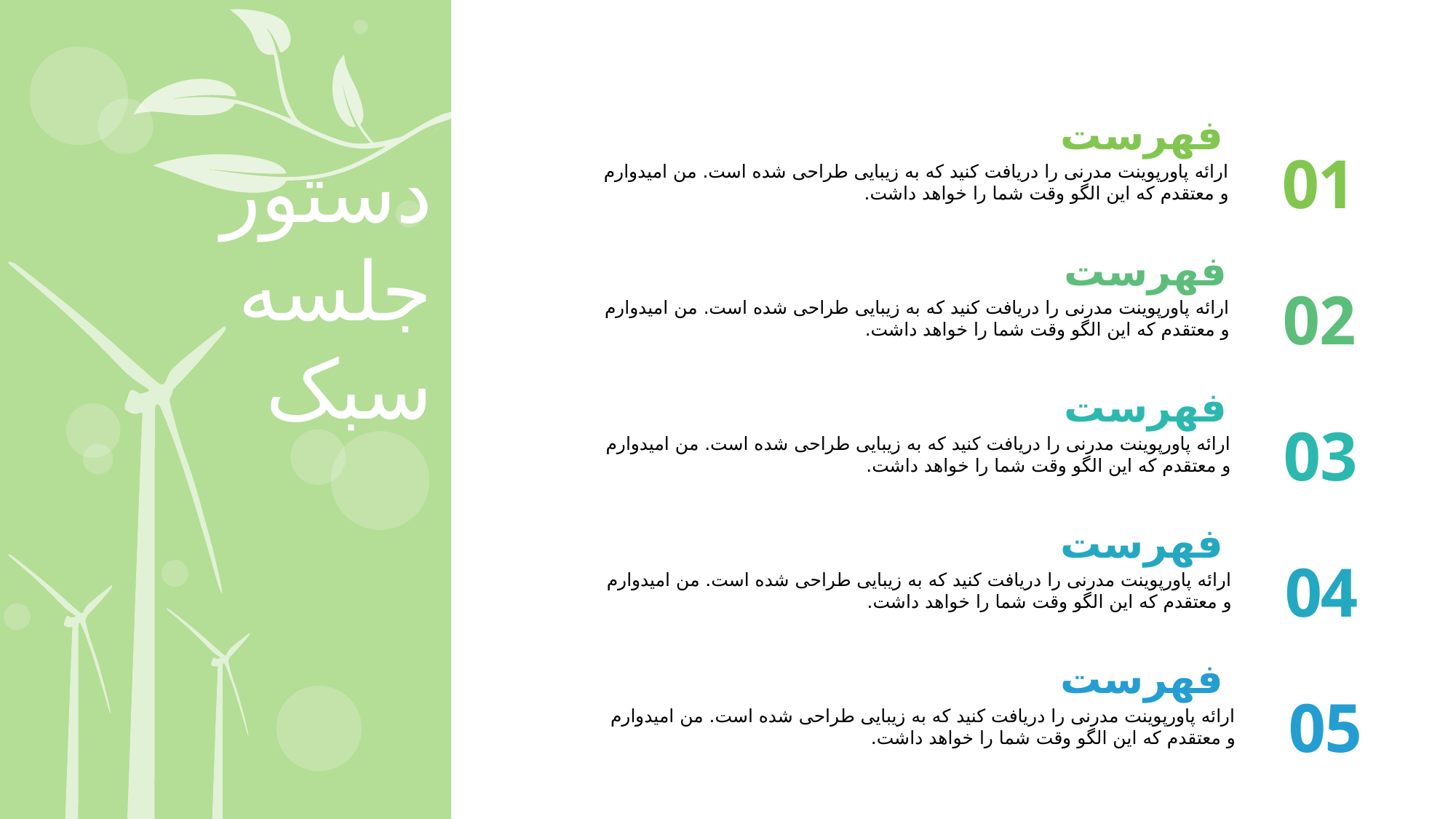

فهرست
01
ارائه پاورپوینت مدرنی را دریافت کنید که به زیبایی طراحی شده است. من امیدوارم و معتقدم که این الگو وقت شما را خواهد داشت.
دستور جلسه سبک
فهرست
02
ارائه پاورپوینت مدرنی را دریافت کنید که به زیبایی طراحی شده است. من امیدوارم و معتقدم که این الگو وقت شما را خواهد داشت.
فهرست
03
ارائه پاورپوینت مدرنی را دریافت کنید که به زیبایی طراحی شده است. من امیدوارم و معتقدم که این الگو وقت شما را خواهد داشت.
فهرست
04
ارائه پاورپوینت مدرنی را دریافت کنید که به زیبایی طراحی شده است. من امیدوارم و معتقدم که این الگو وقت شما را خواهد داشت.
فهرست
05
ارائه پاورپوینت مدرنی را دریافت کنید که به زیبایی طراحی شده است. من امیدوارم و معتقدم که این الگو وقت شما را خواهد داشت.